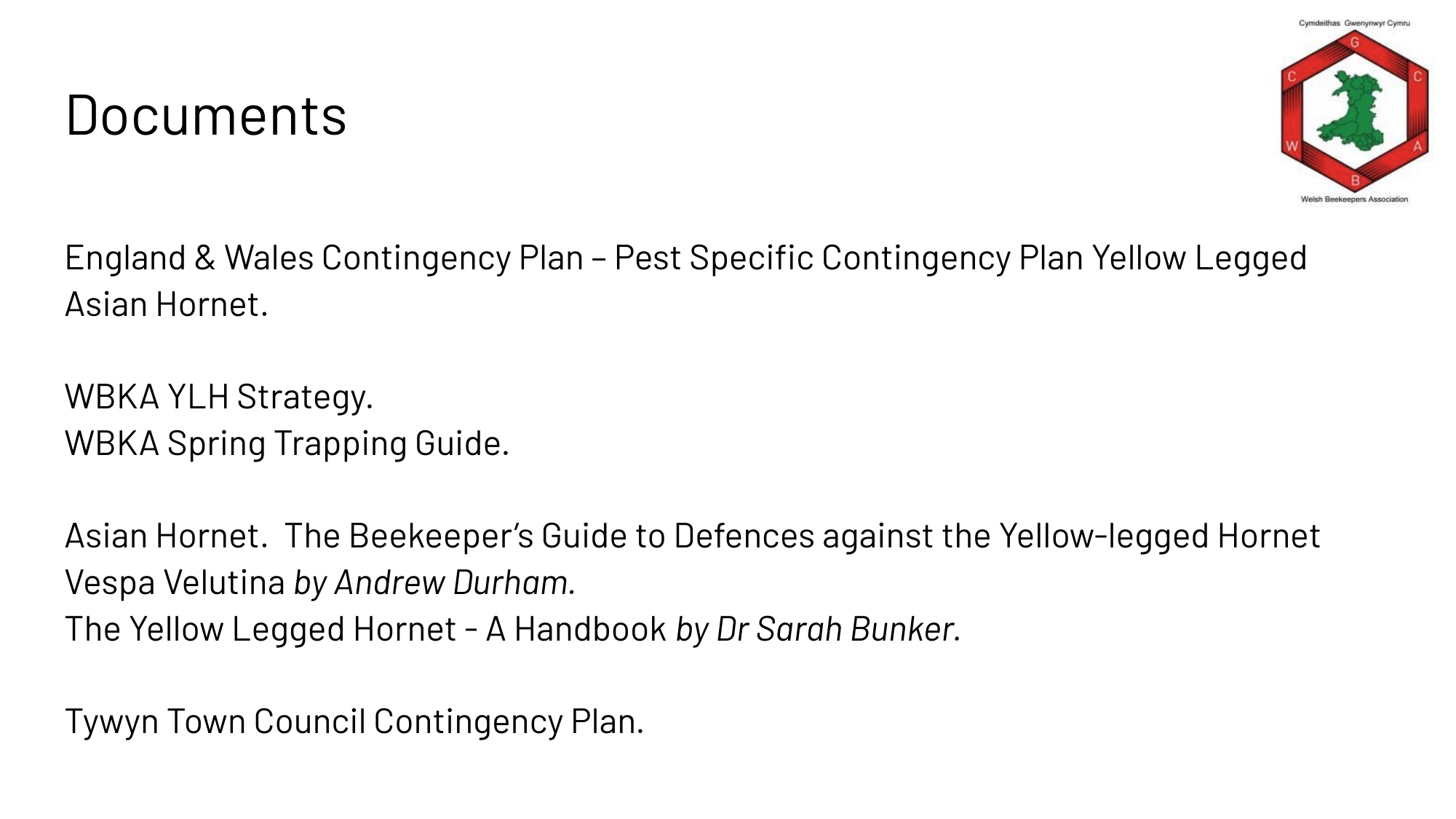

# Documents
England & Wales Contingency Plan – Pest Specific Contingency Plan Yellow Legged Asian Hornet.

WBKA YLH Strategy.
WBKA Spring Trapping Guide.

Asian Hornet.  The Beekeeper’s Guide to Defences against the Yellow-legged Hornet Vespa Velutina by Andrew Durham.
The Yellow Legged Hornet - A Handbook by Dr Sarah Bunker.

Tywyn Town Council Contingency Plan.